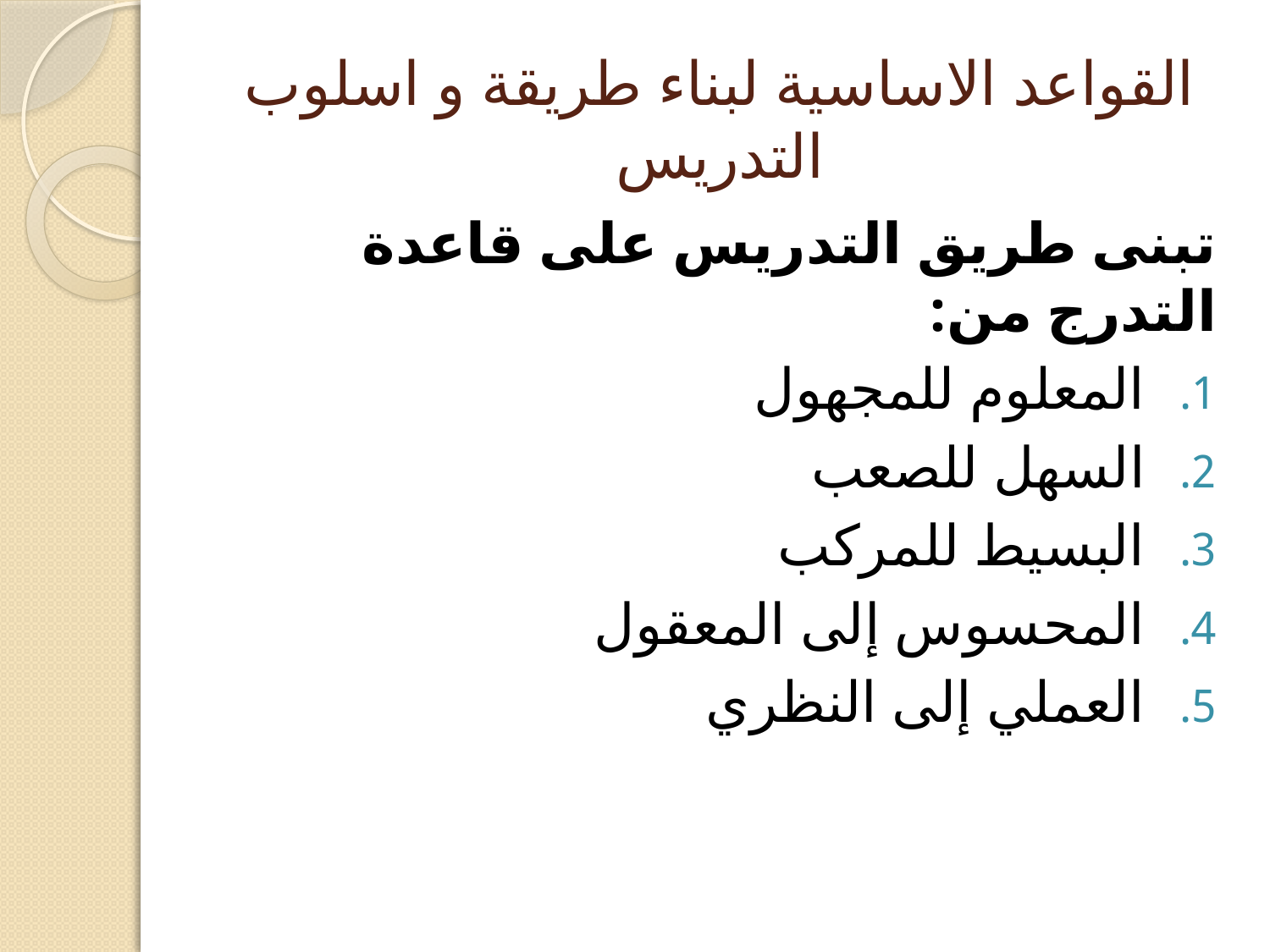

# القواعد الاساسية لبناء طريقة و اسلوب التدريس
تبنى طريق التدريس على قاعدة التدرج من:
المعلوم للمجهول
السهل للصعب
البسيط للمركب
المحسوس إلى المعقول
العملي إلى النظري